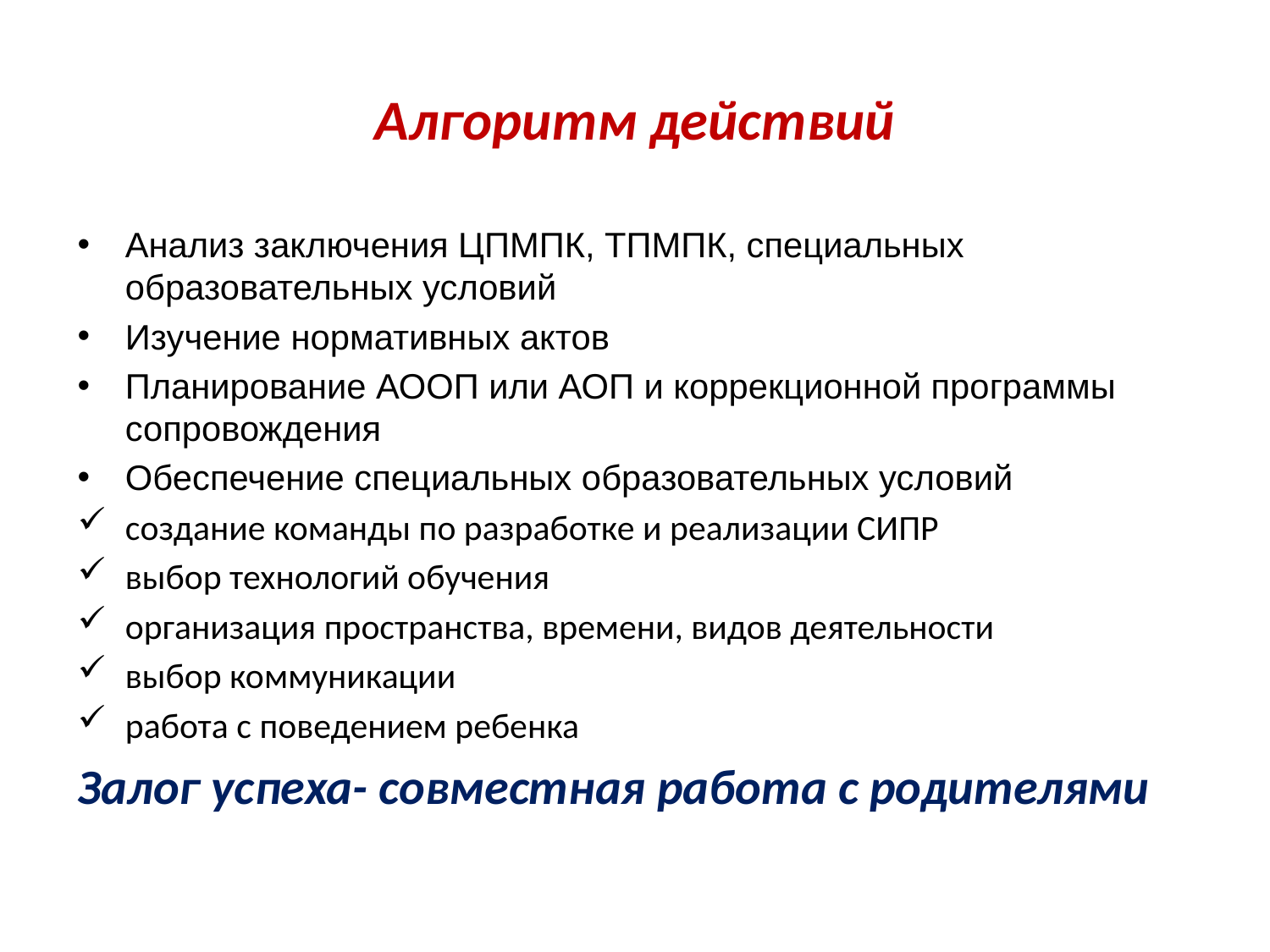

# Алгоритм действий
Анализ заключения ЦПМПК, ТПМПК, специальных образовательных условий
Изучение нормативных актов
Планирование АООП или АОП и коррекционной программы сопровождения
Обеспечение специальных образовательных условий
создание команды по разработке и реализации СИПР
выбор технологий обучения
организация пространства, времени, видов деятельности
выбор коммуникации
работа с поведением ребенка
Залог успеха- совместная работа с родителями